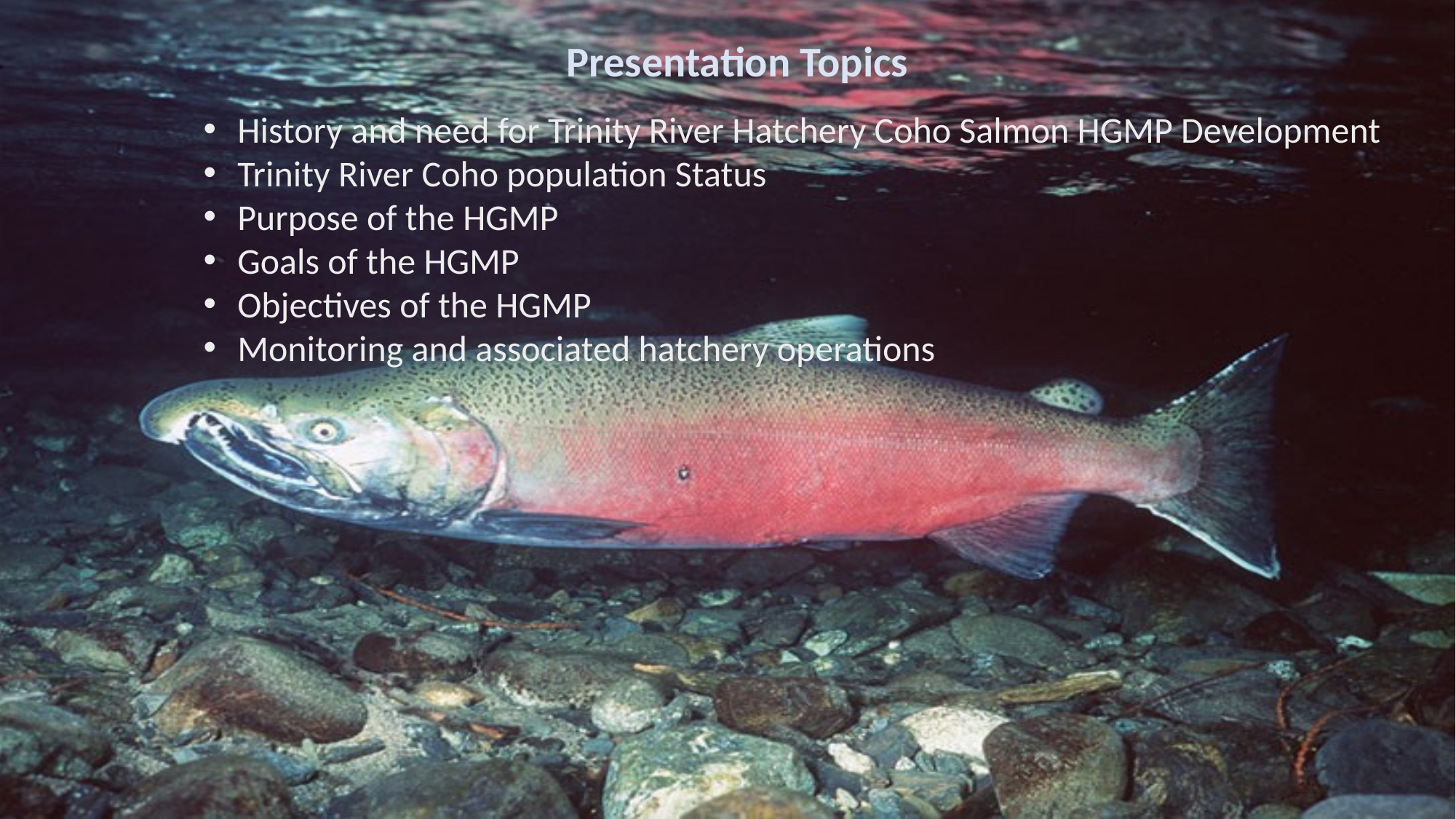

Presentation Topics
History and need for Trinity River Hatchery Coho Salmon HGMP Development
Trinity River Coho population Status
Purpose of the HGMP
Goals of the HGMP
Objectives of the HGMP
Monitoring and associated hatchery operations